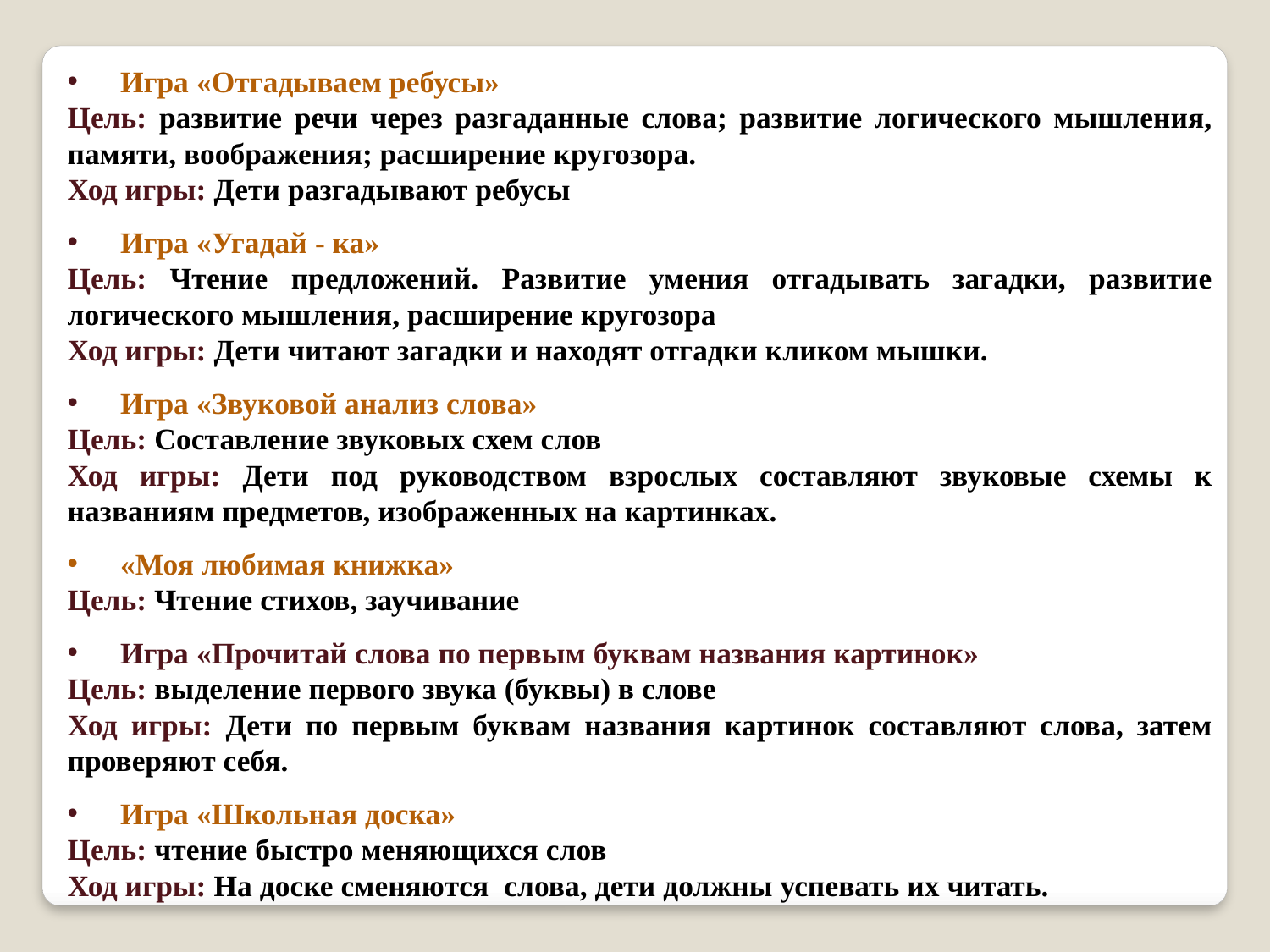

Игра «Отгадываем ребусы»
Цель: развитие речи через разгаданные слова; развитие логического мышления, памяти, воображения; расширение кругозора.
Ход игры: Дети разгадывают ребусы

   Игра «Угадай - ка»
Цель: Чтение предложений. Развитие умения отгадывать загадки, развитие логического мышления, расширение кругозора
Ход игры: Дети читают загадки и находят отгадки кликом мышки.

   Игра «Звуковой анализ слова»
Цель: Составление звуковых схем слов
Ход игры: Дети под руководством взрослых составляют звуковые схемы к названиям предметов, изображенных на картинках.

   «Моя любимая книжка»
Цель: Чтение стихов, заучивание

   Игра «Прочитай слова по первым буквам названия картинок»
Цель: выделение первого звука (буквы) в слове
Ход игры: Дети по первым буквам названия картинок составляют слова, затем проверяют себя.

   Игра «Школьная доска»
Цель: чтение быстро меняющихся слов
Ход игры: На доске сменяются  слова, дети должны успевать их читать.